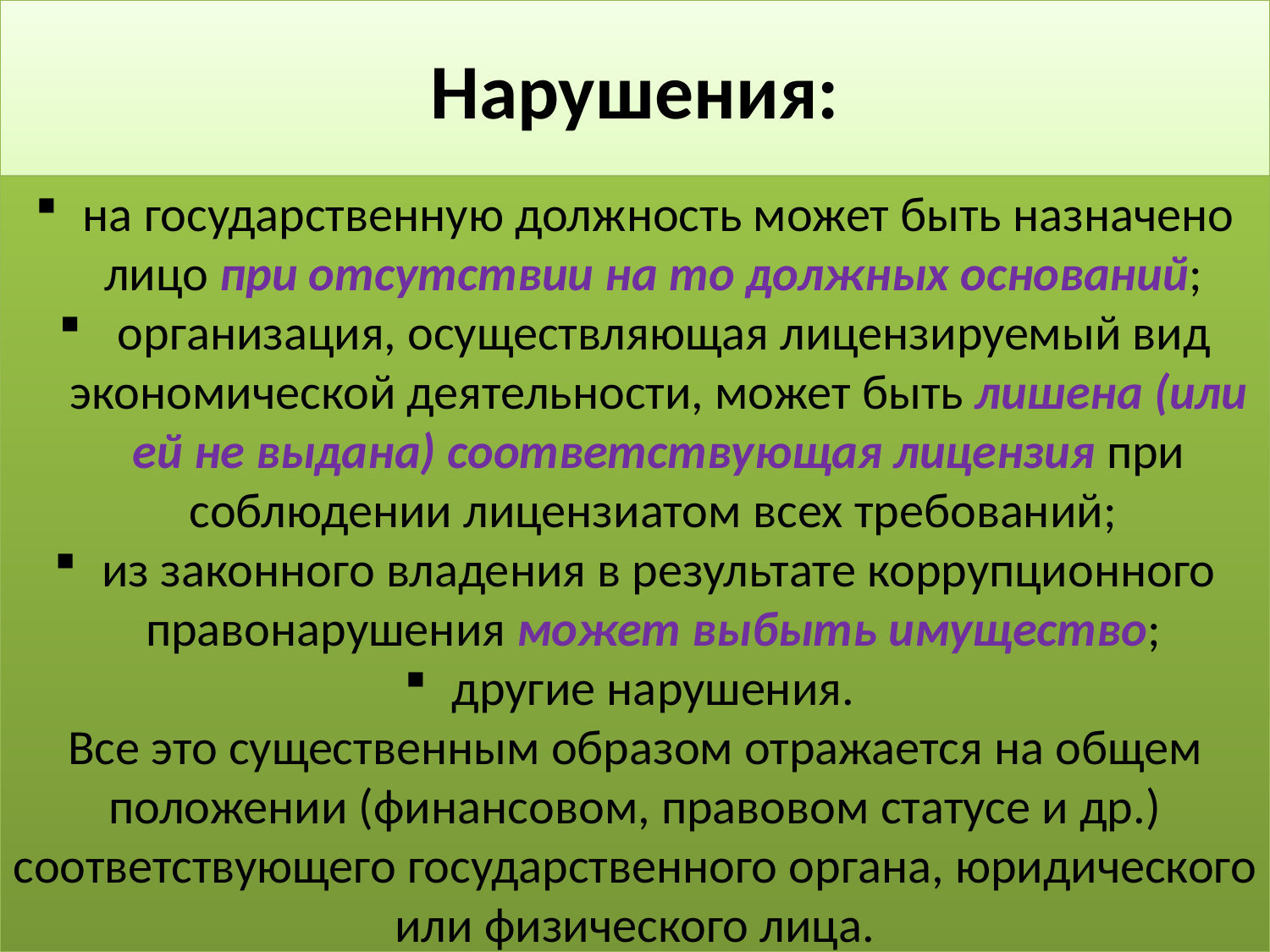

# Нарушения:
на государственную должность может быть назначено лицо при отсутствии на то должных оснований;
 организация, осуществляющая лицензируемый вид экономической деятельности, может быть лишена (или ей не выдана) соответствующая лицензия при соблюдении лицензиатом всех требований;
из законного владения в результате коррупционного правонарушения может выбыть имущество;
другие нарушения.
Все это существенным образом отражается на общем положении (финансовом, правовом статусе и др.) соответствующего государственного органа, юридического или физического лица.
24